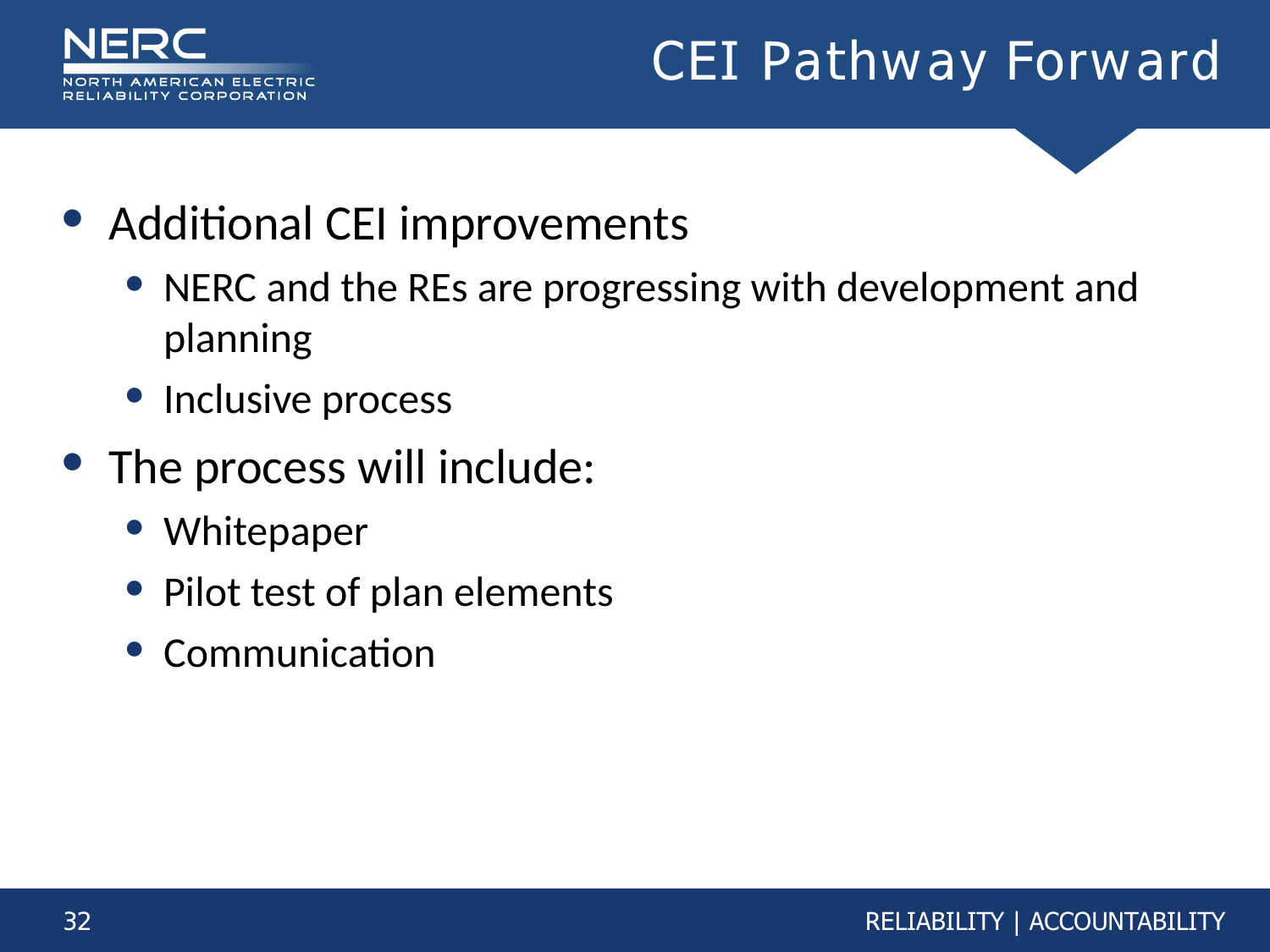

# CEI Pathway Forward
Additional CEI improvements
NERC and the REs are progressing with development and planning
Inclusive process
The process will include:
Whitepaper
Pilot test of plan elements
Communication